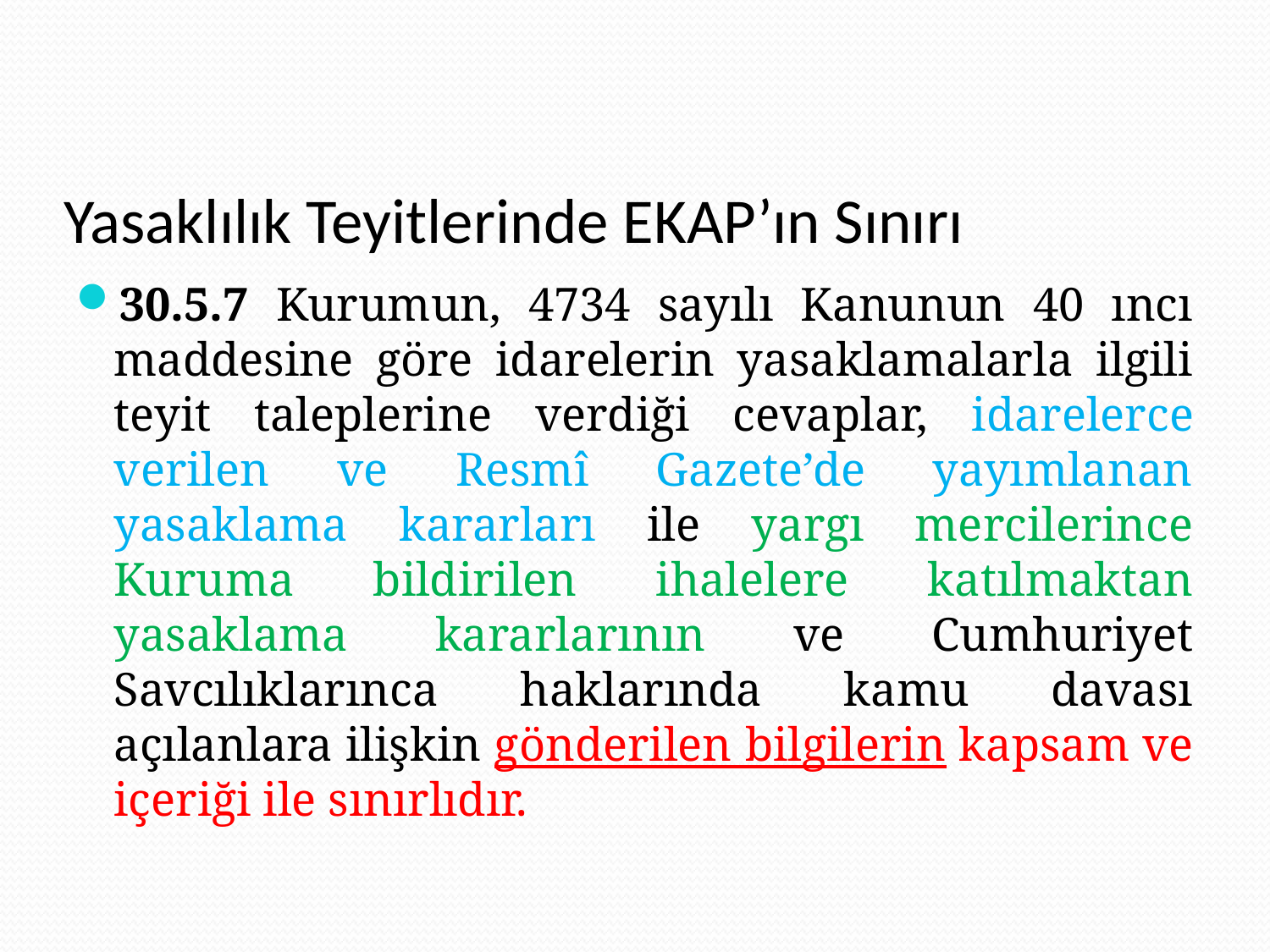

# Yasaklılık Teyitlerinde EKAP’ın Sınırı
30.5.7 Kurumun, 4734 sayılı Kanunun 40 ıncı maddesine göre idarelerin yasaklamalarla ilgili teyit taleplerine verdiği cevaplar, idarelerce verilen ve Resmî Gazete’de yayımlanan yasaklama kararları ile yargı mercilerince Kuruma bildirilen ihalelere katılmaktan yasaklama kararlarının ve Cumhuriyet Savcılıklarınca haklarında kamu davası açılanlara ilişkin gönderilen bilgilerin kapsam ve içeriği ile sınırlıdır.